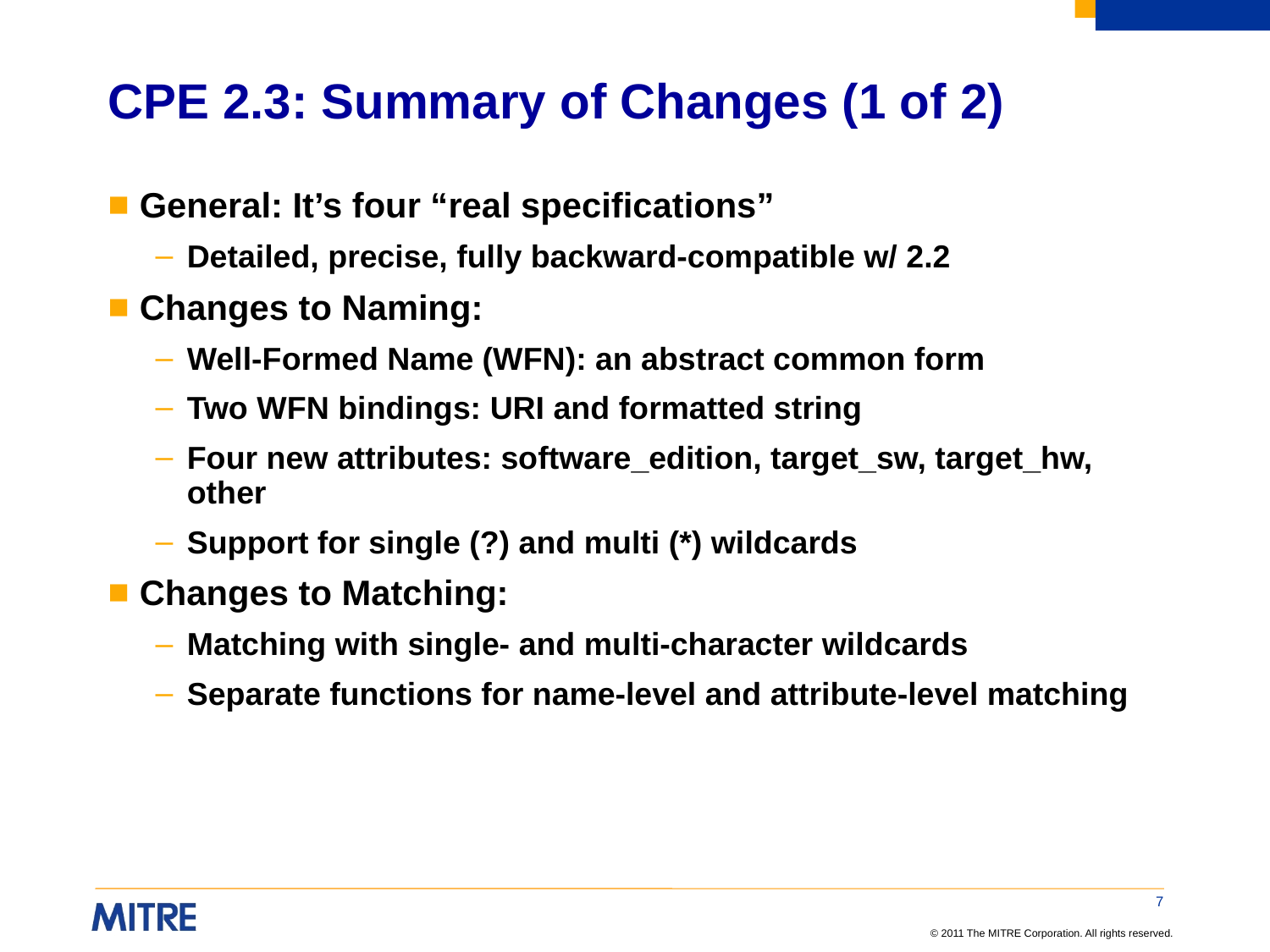

# CPE 2.3: Summary of Changes (1 of 2)
General: It’s four “real specifications”
Detailed, precise, fully backward-compatible w/ 2.2
Changes to Naming:
Well-Formed Name (WFN): an abstract common form
Two WFN bindings: URI and formatted string
Four new attributes: software_edition, target_sw, target_hw, other
Support for single (?) and multi (*) wildcards
Changes to Matching:
Matching with single- and multi-character wildcards
Separate functions for name-level and attribute-level matching

7